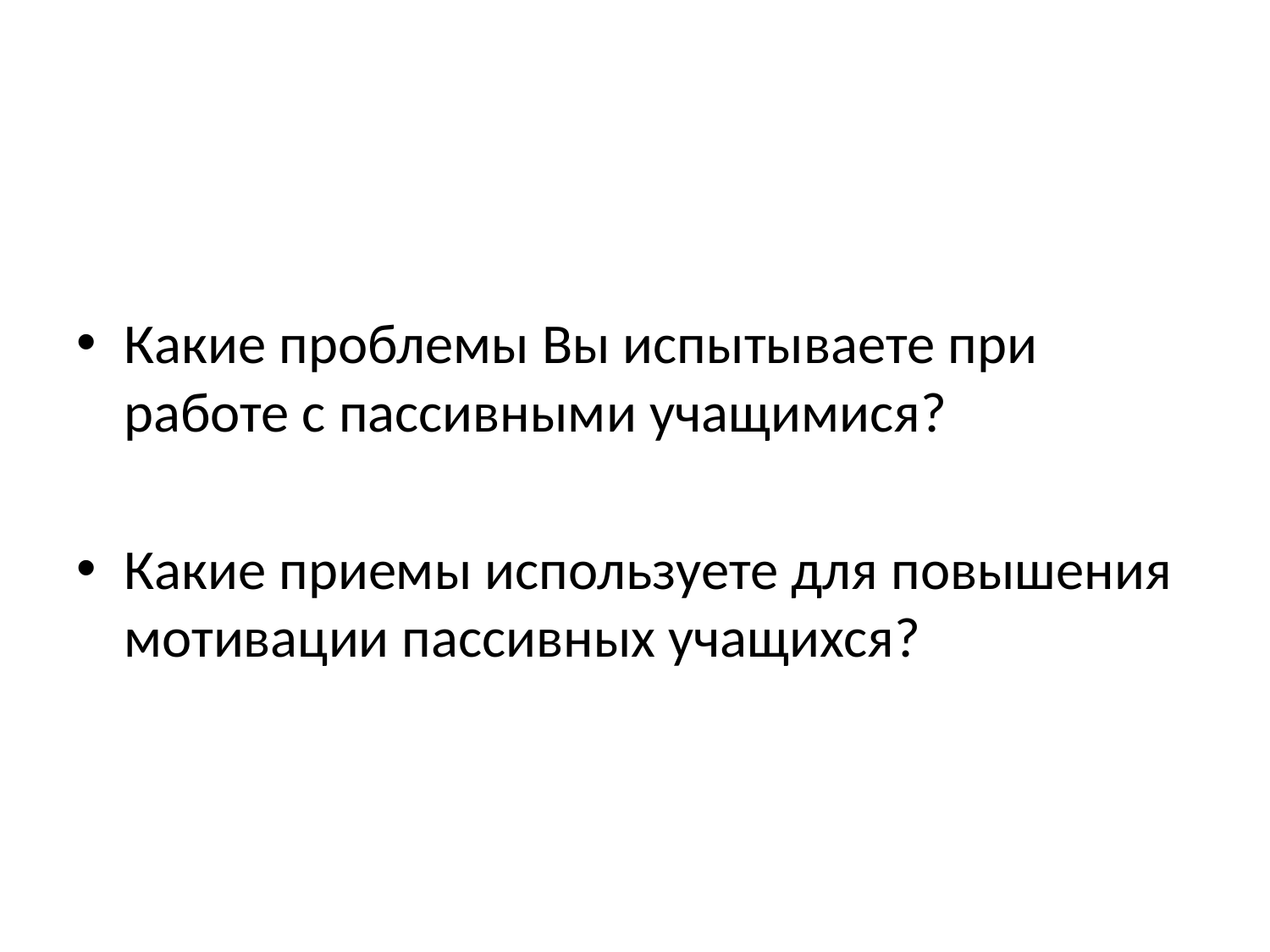

#

Какие проблемы Вы испытываете при работе с пассивными учащимися?

Какие приемы используете для повышения мотивации пассивных учащихся?